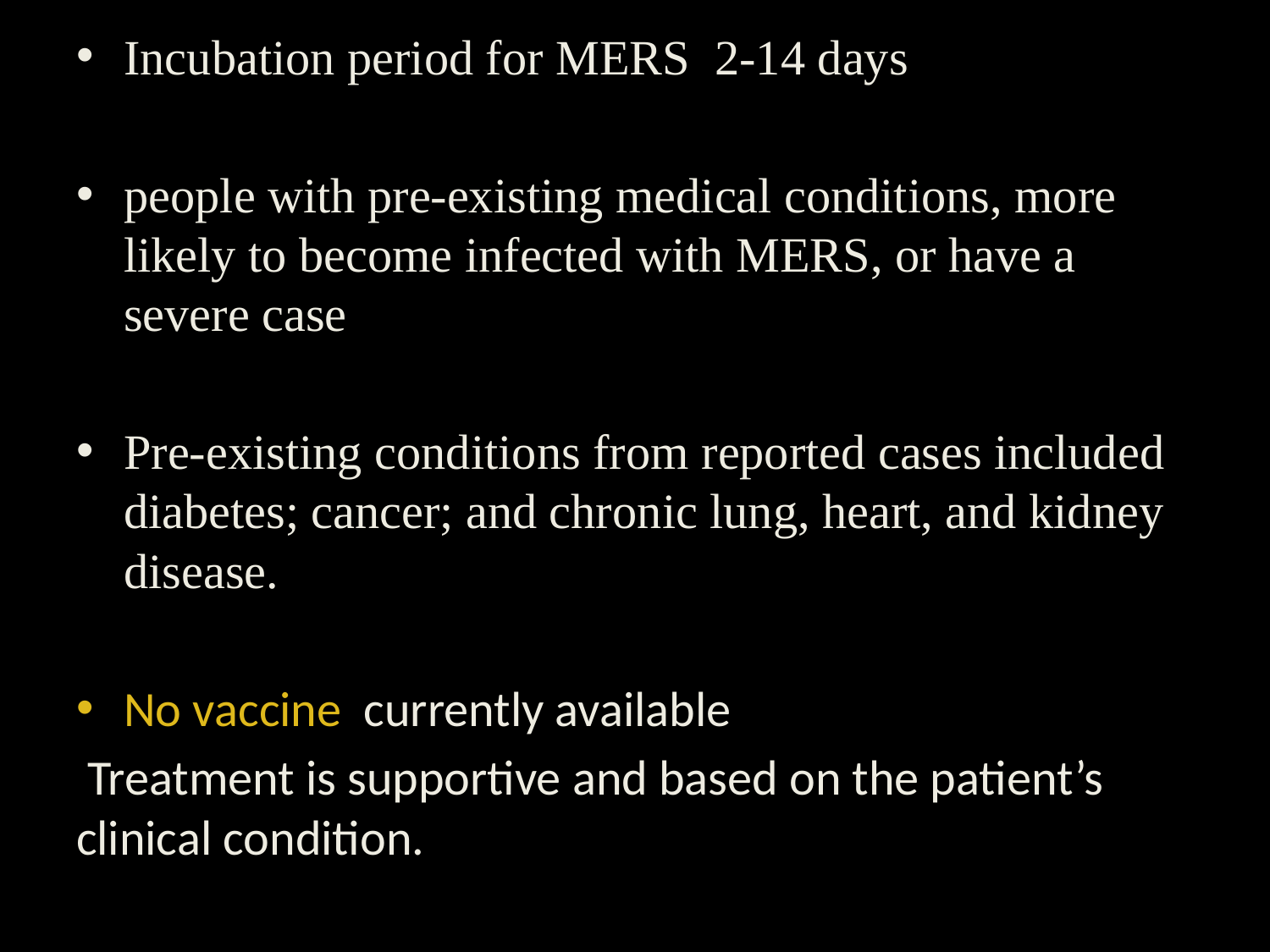

Incubation period for MERS  2-14 days

people with pre-existing medical conditions, more likely to become infected with MERS, or have a severe case

Pre-existing conditions from reported cases included diabetes; cancer; and chronic lung, heart, and kidney disease.

No vaccine  currently available
 Treatment is supportive and based on the patient’s    clinical condition.